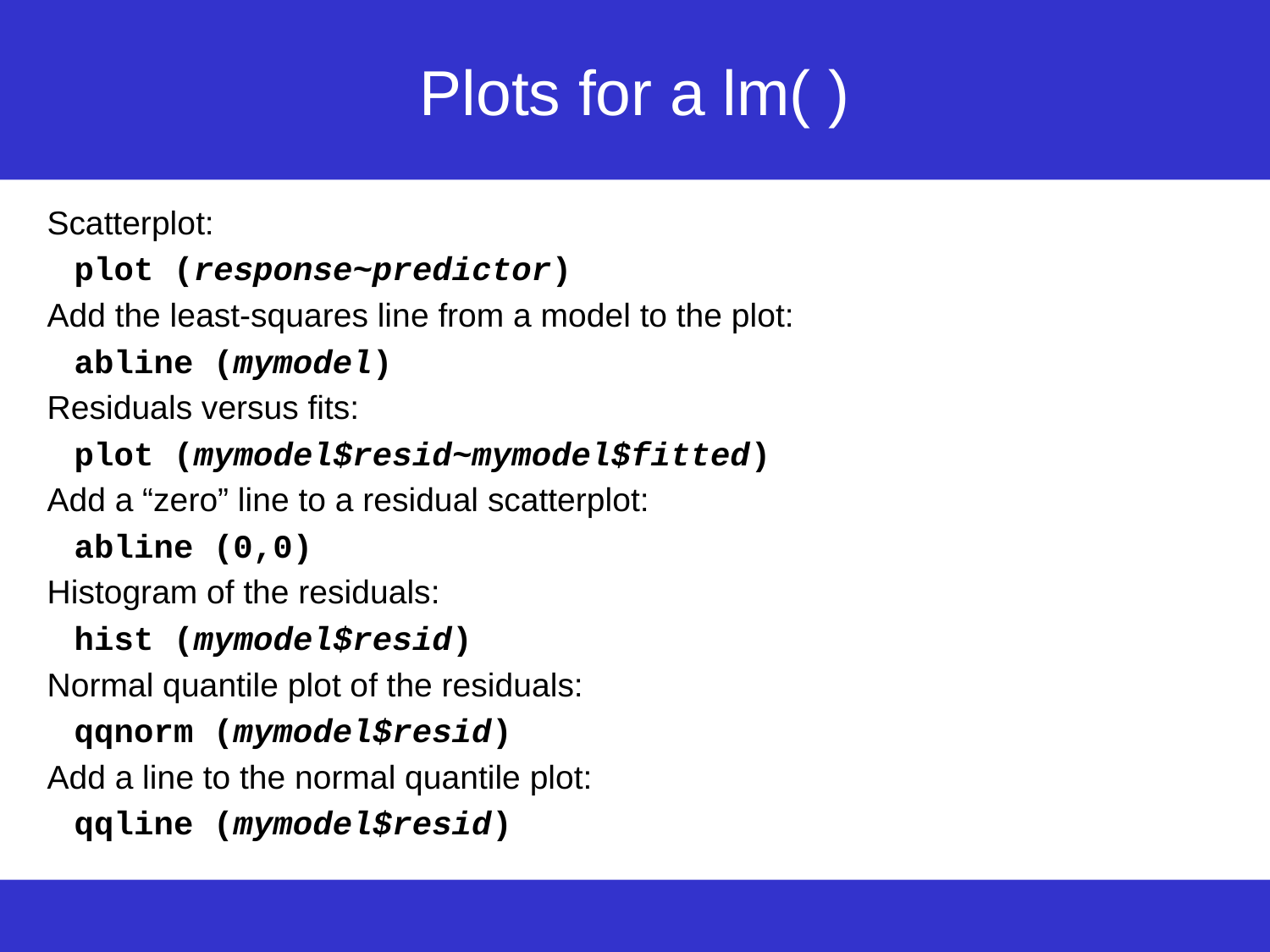

# Plots for a lm( )
Scatterplot:
plot (response~predictor)
Add the least-squares line from a model to the plot:
abline (mymodel)
Residuals versus fits:
plot (mymodel$resid~mymodel$fitted)
Add a “zero” line to a residual scatterplot:
abline (0,0)
Histogram of the residuals:
hist (mymodel$resid)
Normal quantile plot of the residuals:
qqnorm (mymodel$resid)
Add a line to the normal quantile plot:
qqline (mymodel$resid)